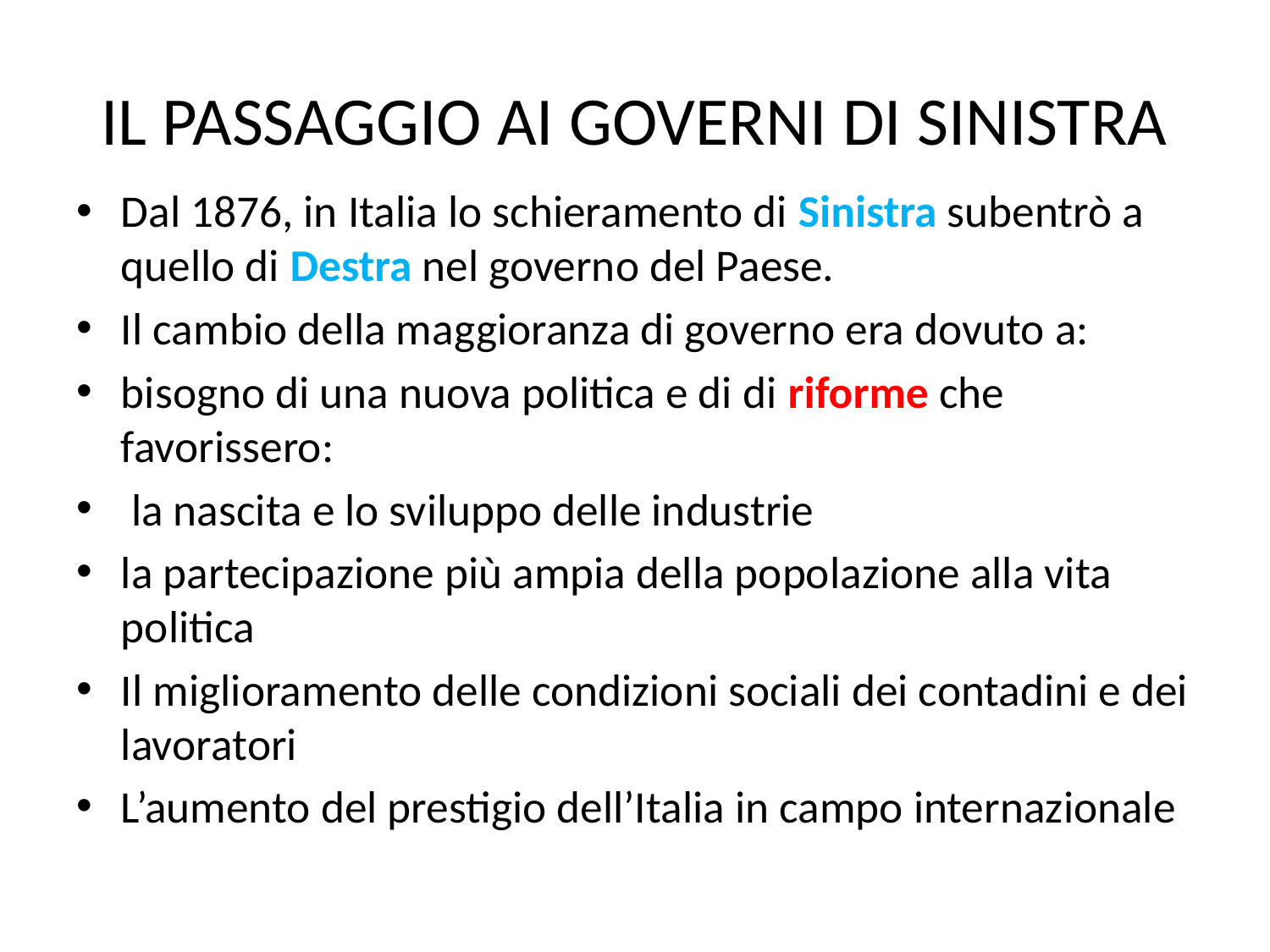

# IL PASSAGGIO AI GOVERNI DI SINISTRA
Dal 1876, in Italia lo schieramento di Sinistra subentrò a quello di Destra nel governo del Paese.
Il cambio della maggioranza di governo era dovuto a:
bisogno di una nuova politica e di di riforme che favorissero:
 la nascita e lo sviluppo delle industrie
la partecipazione più ampia della popolazione alla vita politica
Il miglioramento delle condizioni sociali dei contadini e dei lavoratori
L’aumento del prestigio dell’Italia in campo internazionale